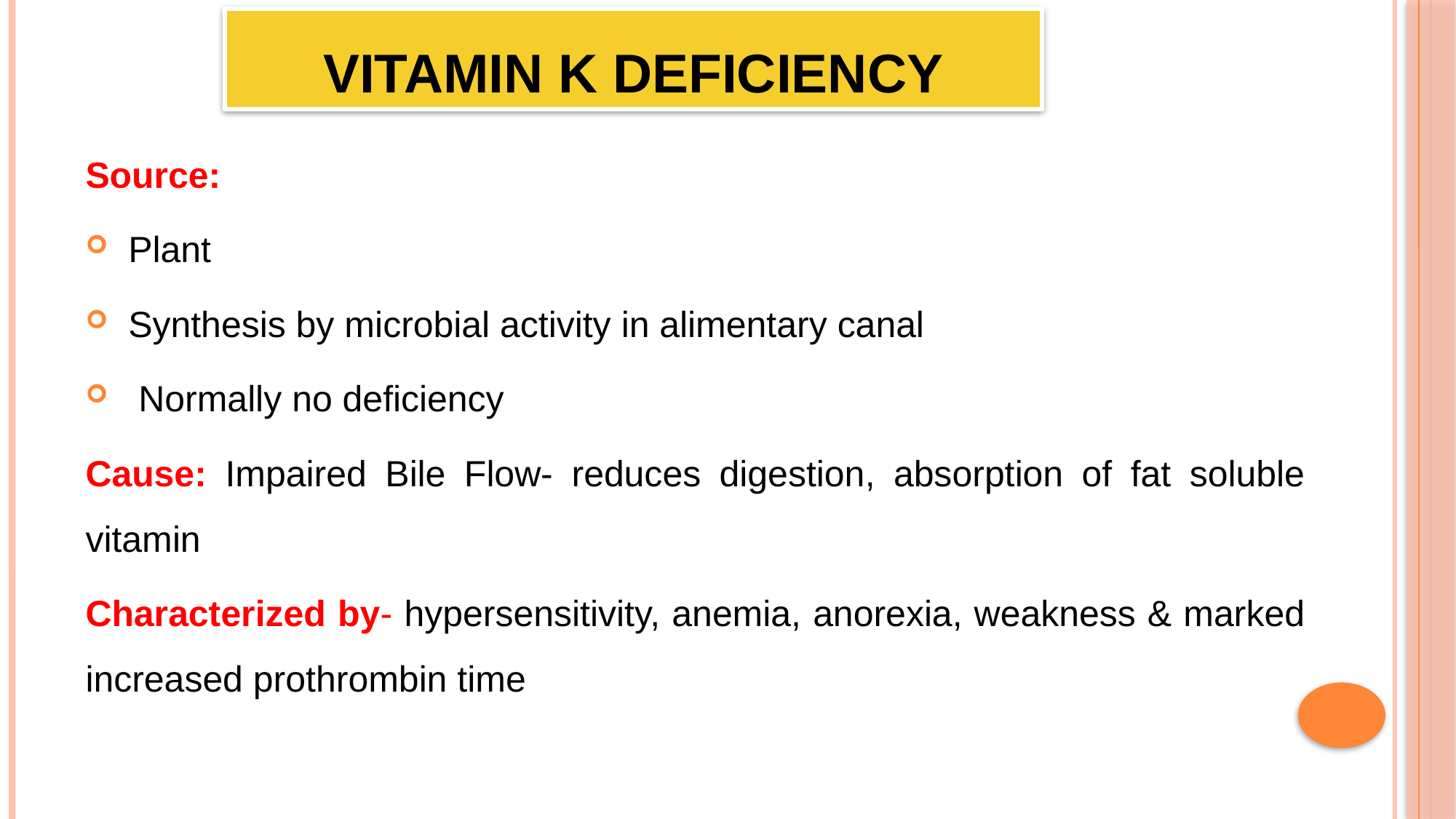

VITAMIN K DEFICIENCY
Source:
 Plant
 Synthesis by microbial activity in alimentary canal
  Normally no deficiency
Cause: Impaired Bile Flow- reduces digestion, absorption of fat soluble vitamin
Characterized by- hypersensitivity, anemia, anorexia, weakness & marked increased prothrombin time